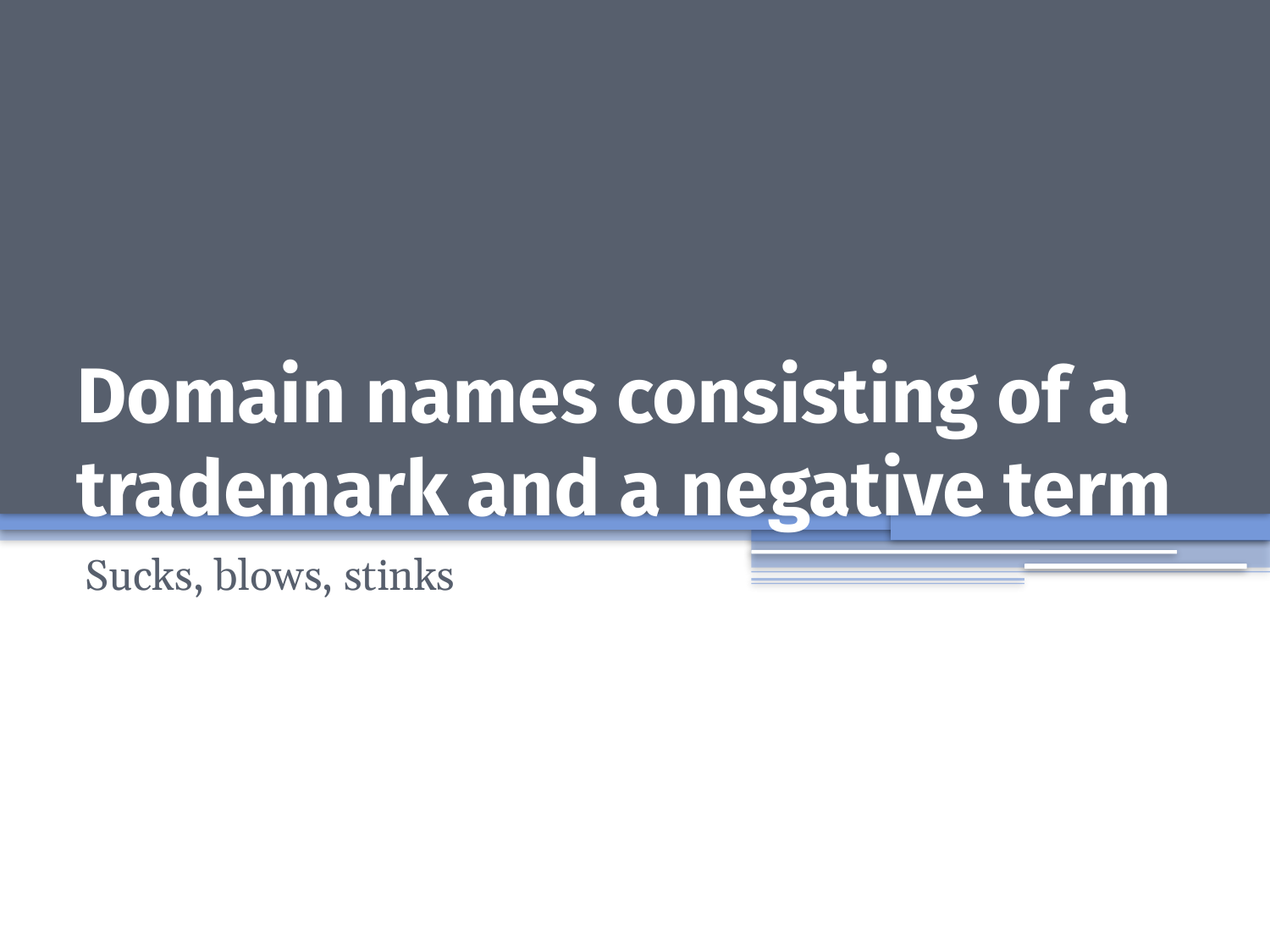

# Domain names consisting of a trademark and a negative term
Sucks, blows, stinks